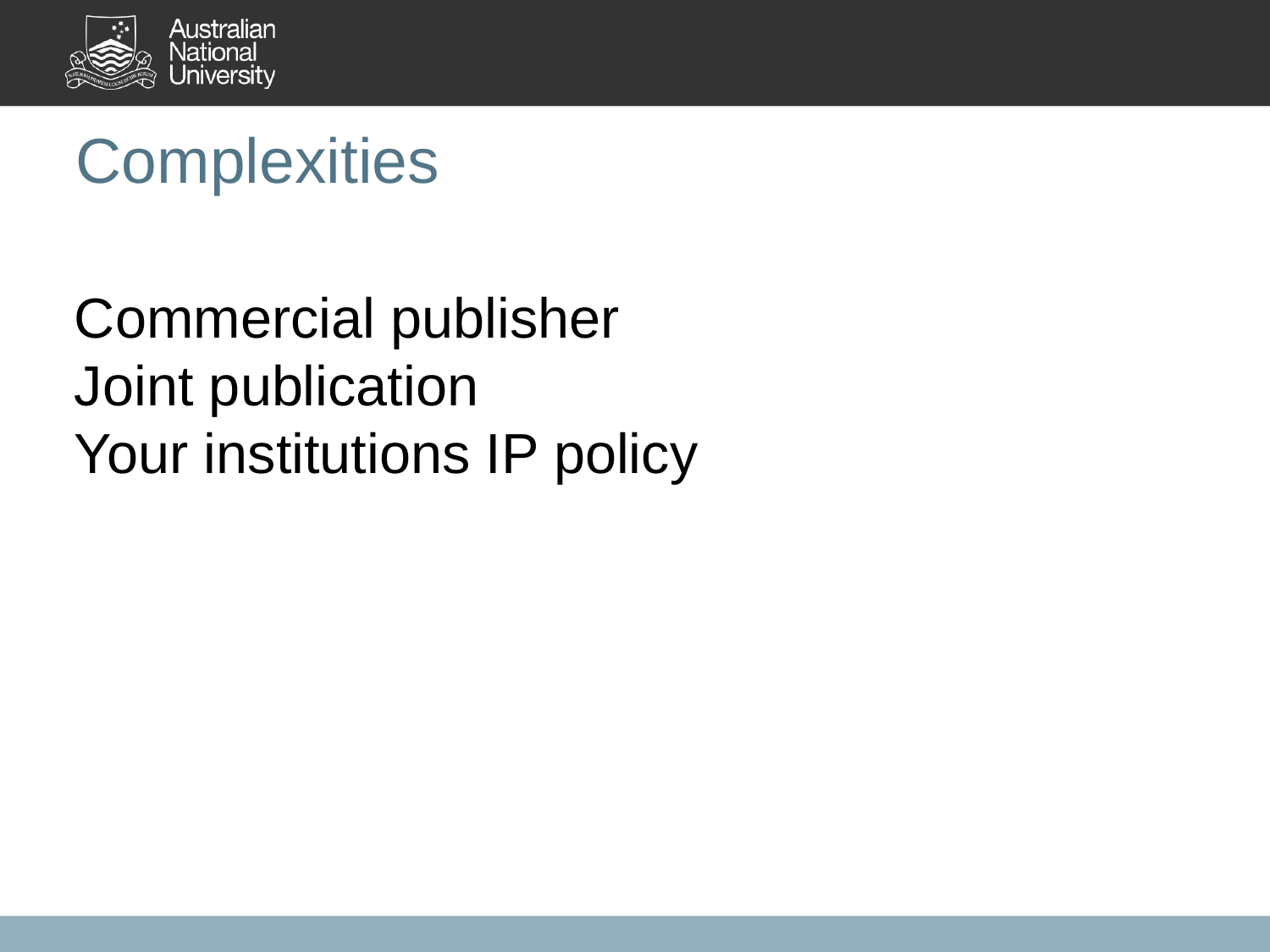

# Complexities
Commercial publisher
Joint publication
Your institutions IP policy